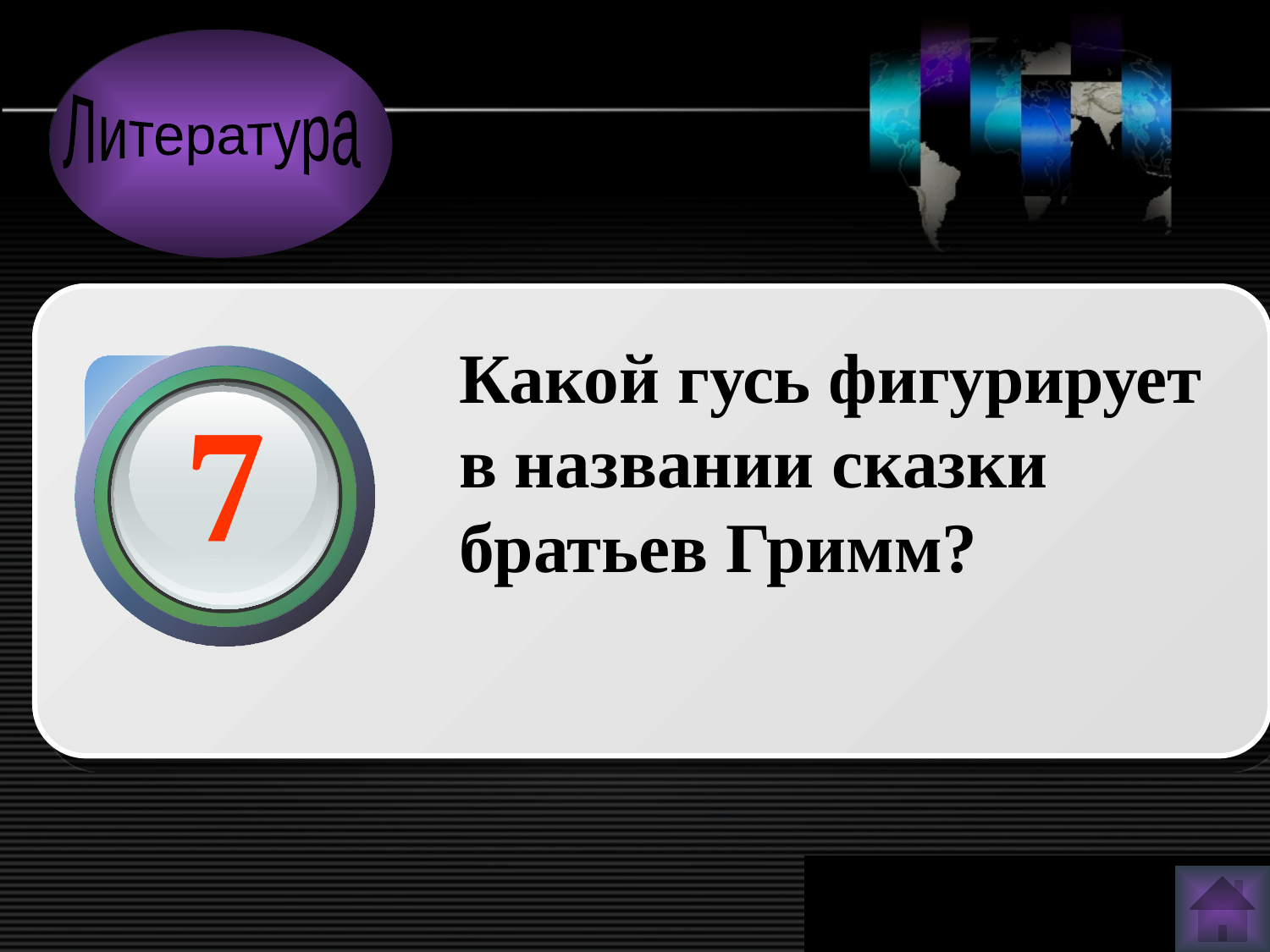

Литература

Какой гусь фигурирует в названии сказки братьев Гримм?

7

www.themegallery.com